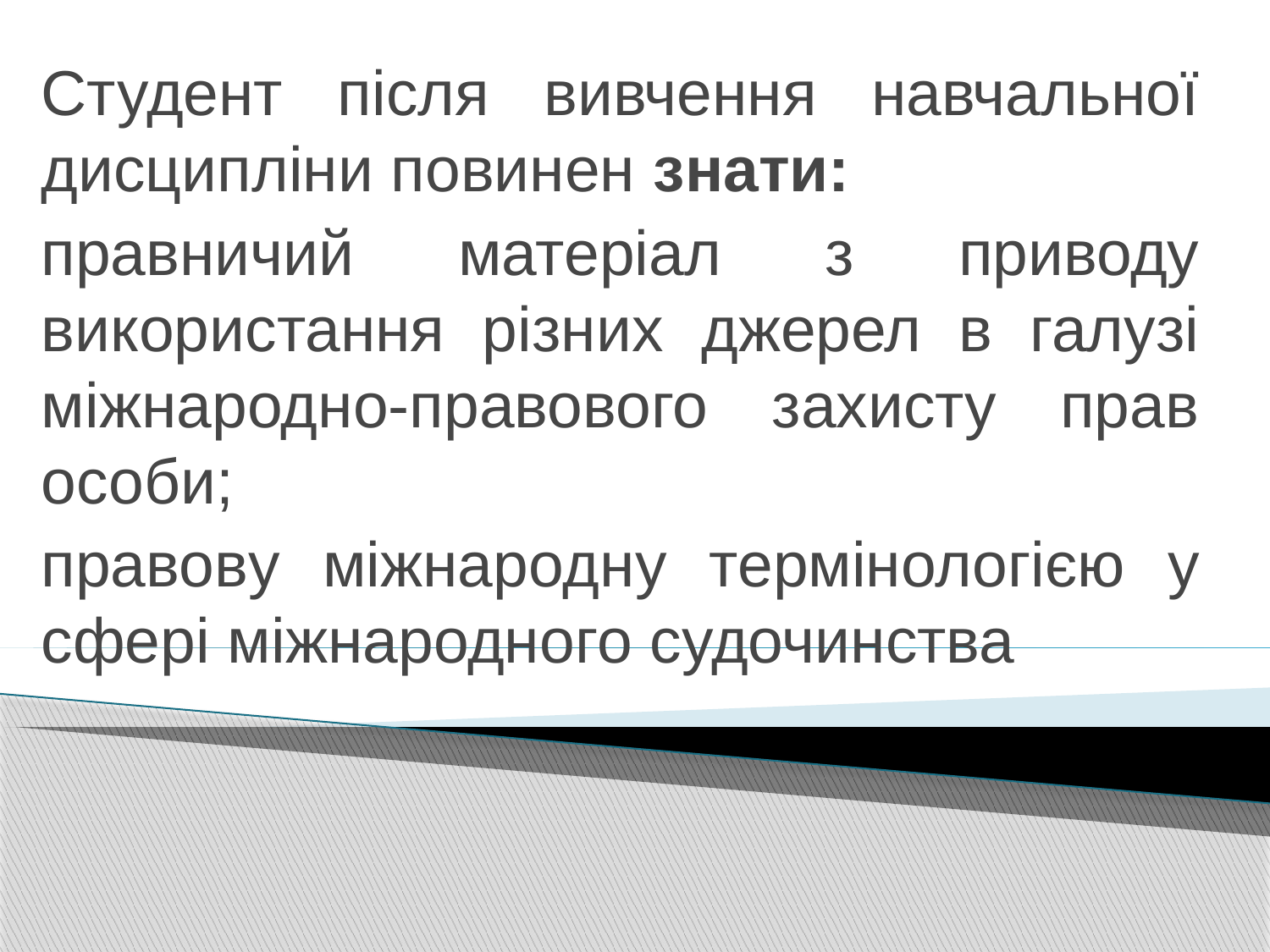

Студент після вивчення навчальної дисципліни повинен знати:
правничий матеріал з приводу використання різних джерел в галузі міжнародно-правового захисту прав особи;
правову міжнародну термінологією у сфері міжнародного судочинства